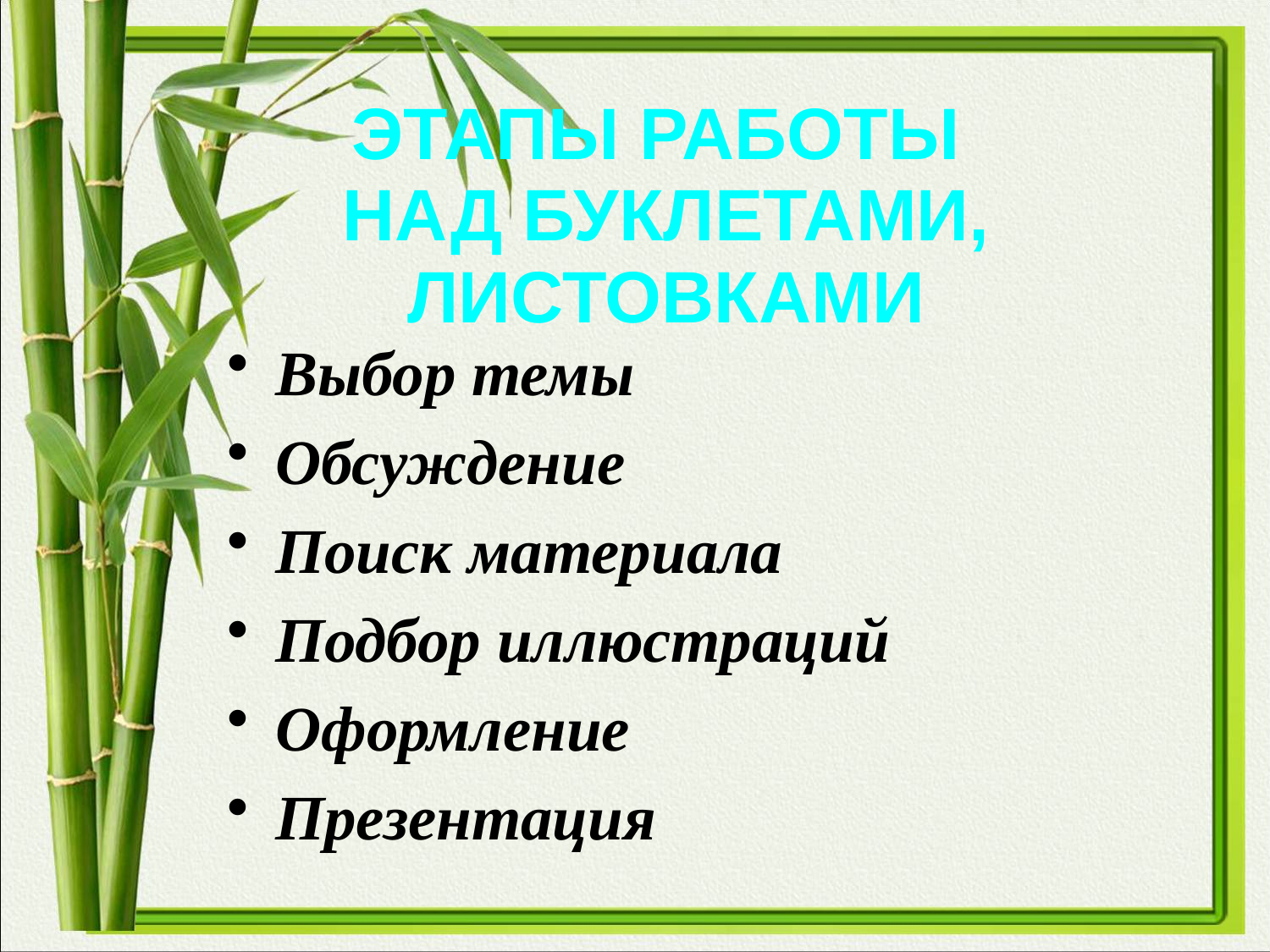

# Этапы работы над буклетами, листовками
Выбор темы
Обсуждение
Поиск материала
Подбор иллюстраций
Оформление
Презентация